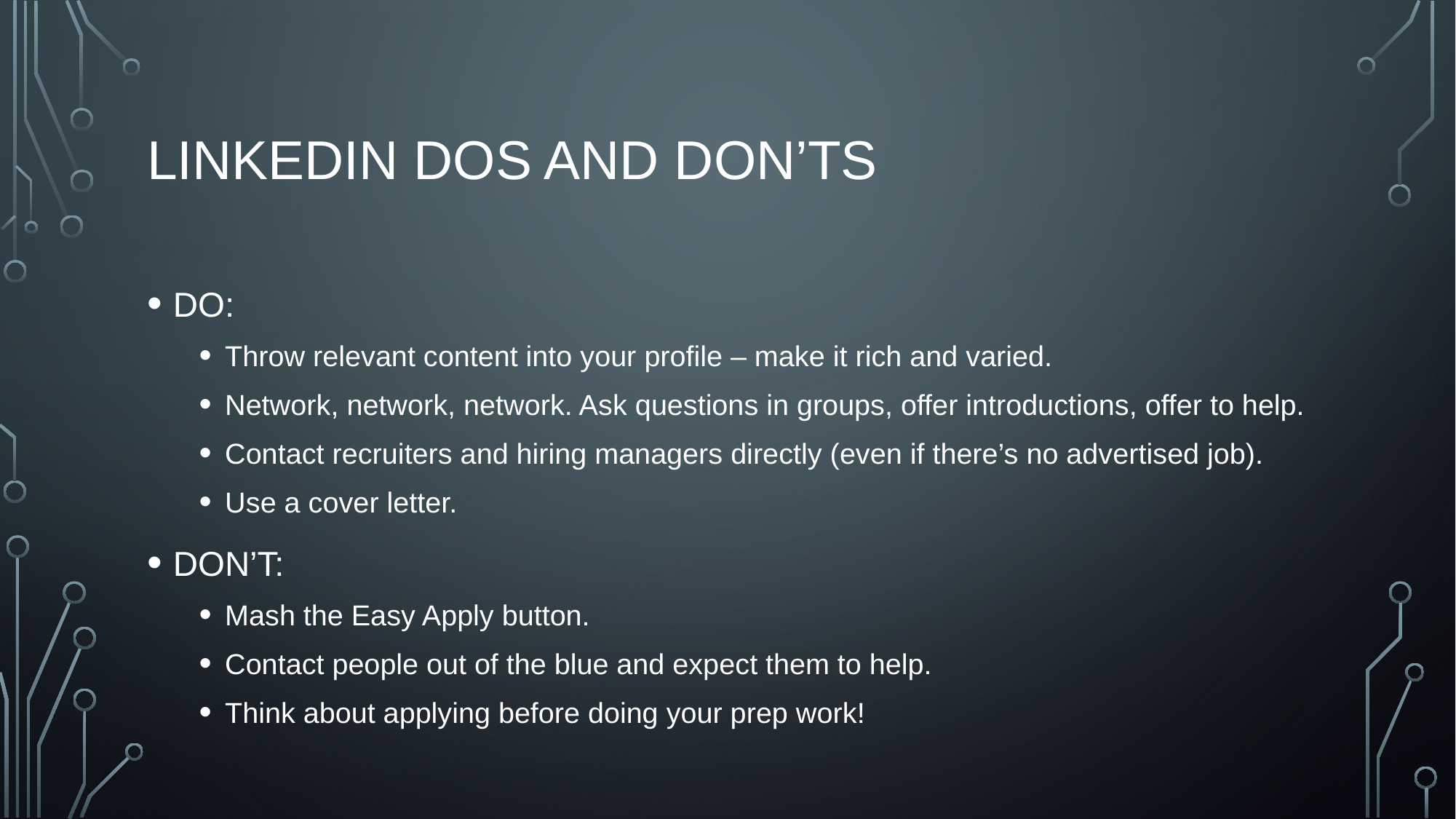

# LinkedIn dos and don’ts
DO:
Throw relevant content into your profile – make it rich and varied.
Network, network, network. Ask questions in groups, offer introductions, offer to help.
Contact recruiters and hiring managers directly (even if there’s no advertised job).
Use a cover letter.
DON’T:
Mash the Easy Apply button.
Contact people out of the blue and expect them to help.
Think about applying before doing your prep work!